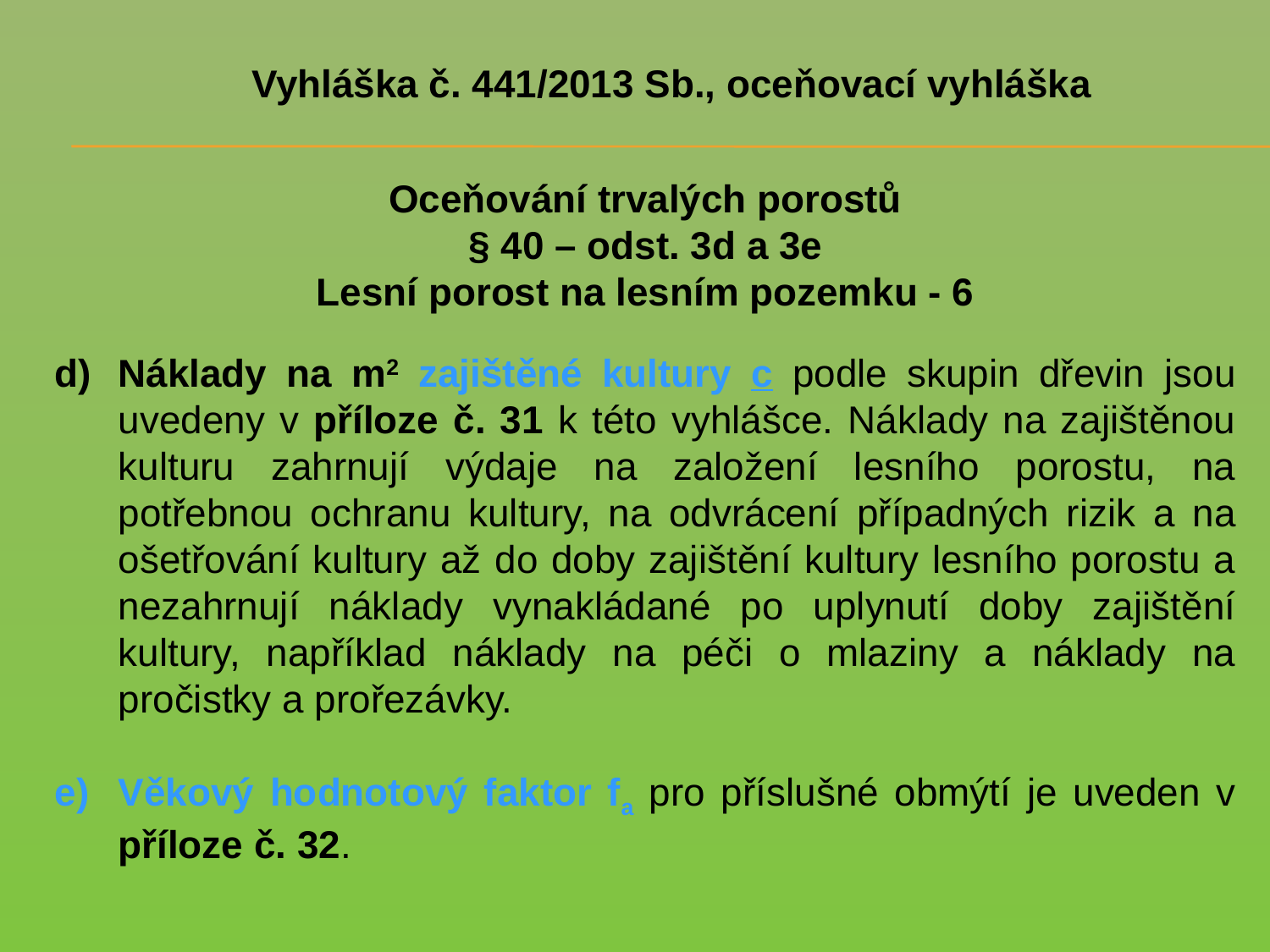

# Vyhláška č. 441/2013 Sb., oceňovací vyhláška
Oceňování trvalých porostů
§ 40 – odst. 3d a 3e
Lesní porost na lesním pozemku - 6
Náklady na m2 zajištěné kultury c podle skupin dřevin jsou uvedeny v příloze č. 31 k této vyhlášce. Náklady na zajištěnou kulturu zahrnují výdaje na založení lesního porostu, na potřebnou ochranu kultury, na odvrácení případných rizik a na ošetřování kultury až do doby zajištění kultury lesního porostu a nezahrnují náklady vynakládané po uplynutí doby zajištění kultury, například náklady na péči o mlaziny a náklady na pročistky a prořezávky.

Věkový hodnotový faktor fa pro příslušné obmýtí je uveden v příloze č. 32.